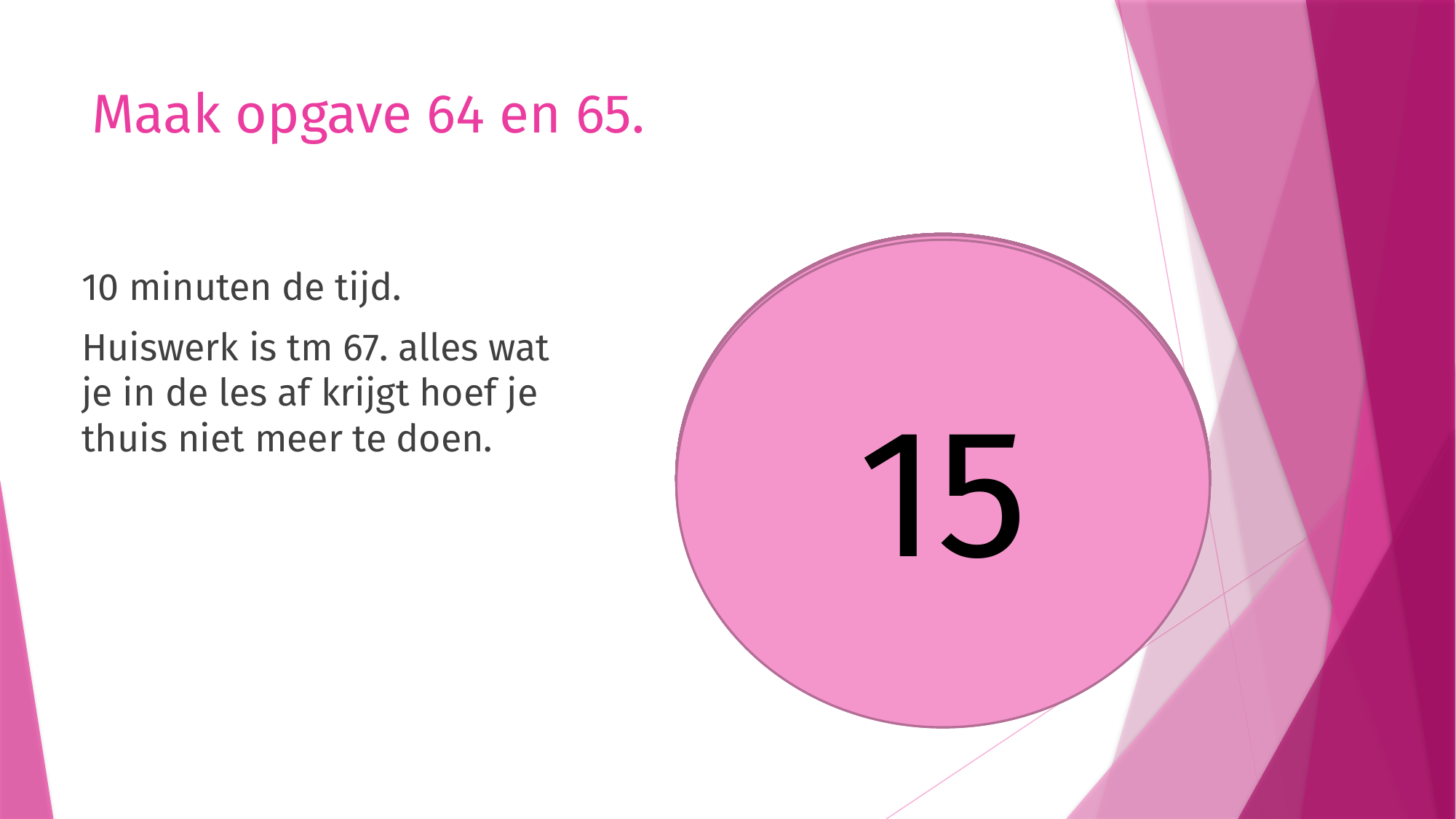

# Maak opgave 64 en 65.
10
9
8
5
6
7
4
3
1
2
14
13
11
15
12
10 minuten de tijd.
Huiswerk is tm 67. alles wat je in de les af krijgt hoef je thuis niet meer te doen.